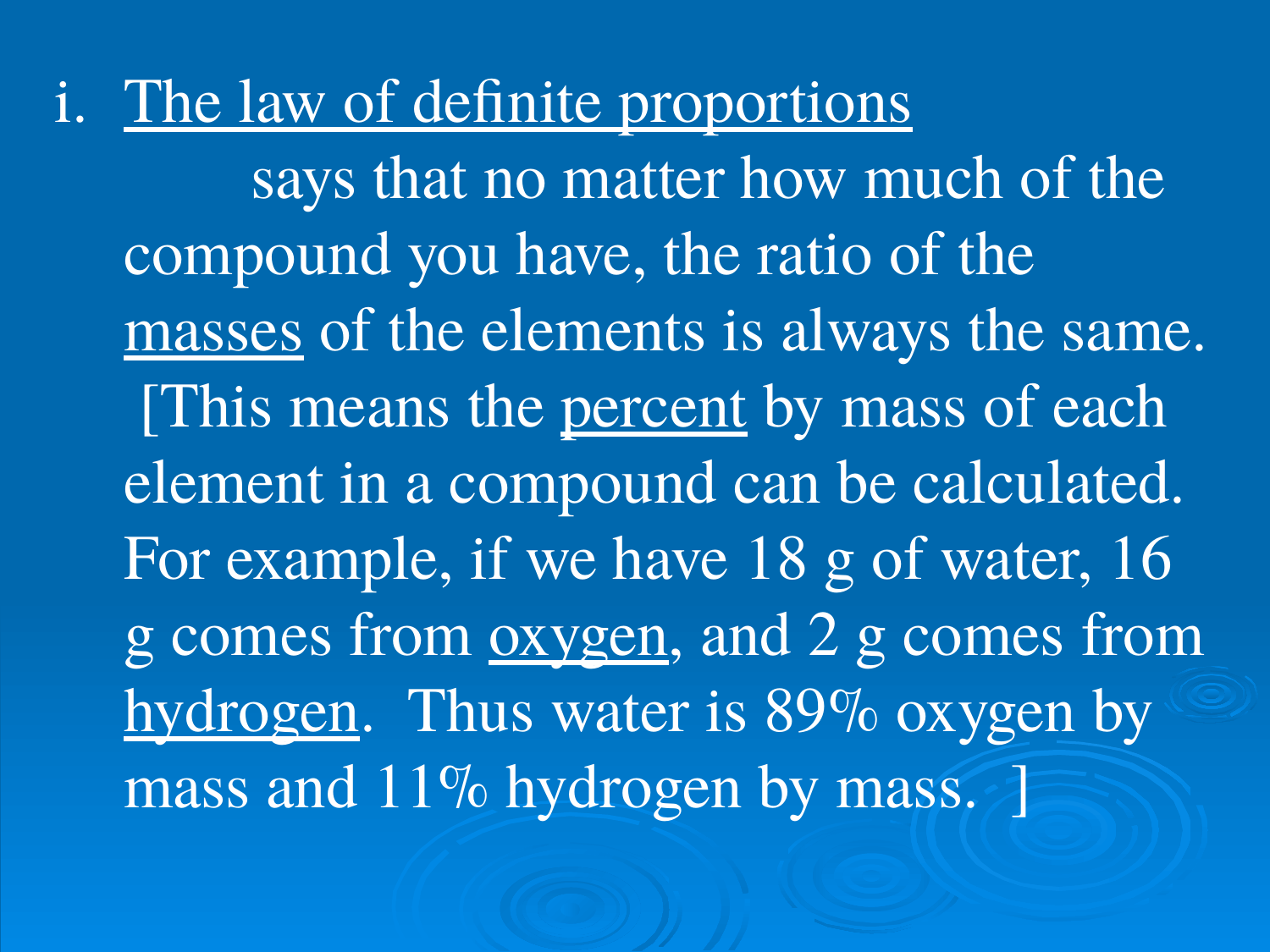

The law of definite proportions 			says that no matter how much of the compound you have, the ratio of the masses of the elements is always the same.  [This means the percent by mass of each element in a compound can be calculated.  For example, if we have 18 g of water, 16 g comes from oxygen, and 2 g comes from hydrogen.  Thus water is 89% oxygen by mass and 11% hydrogen by mass.  ]